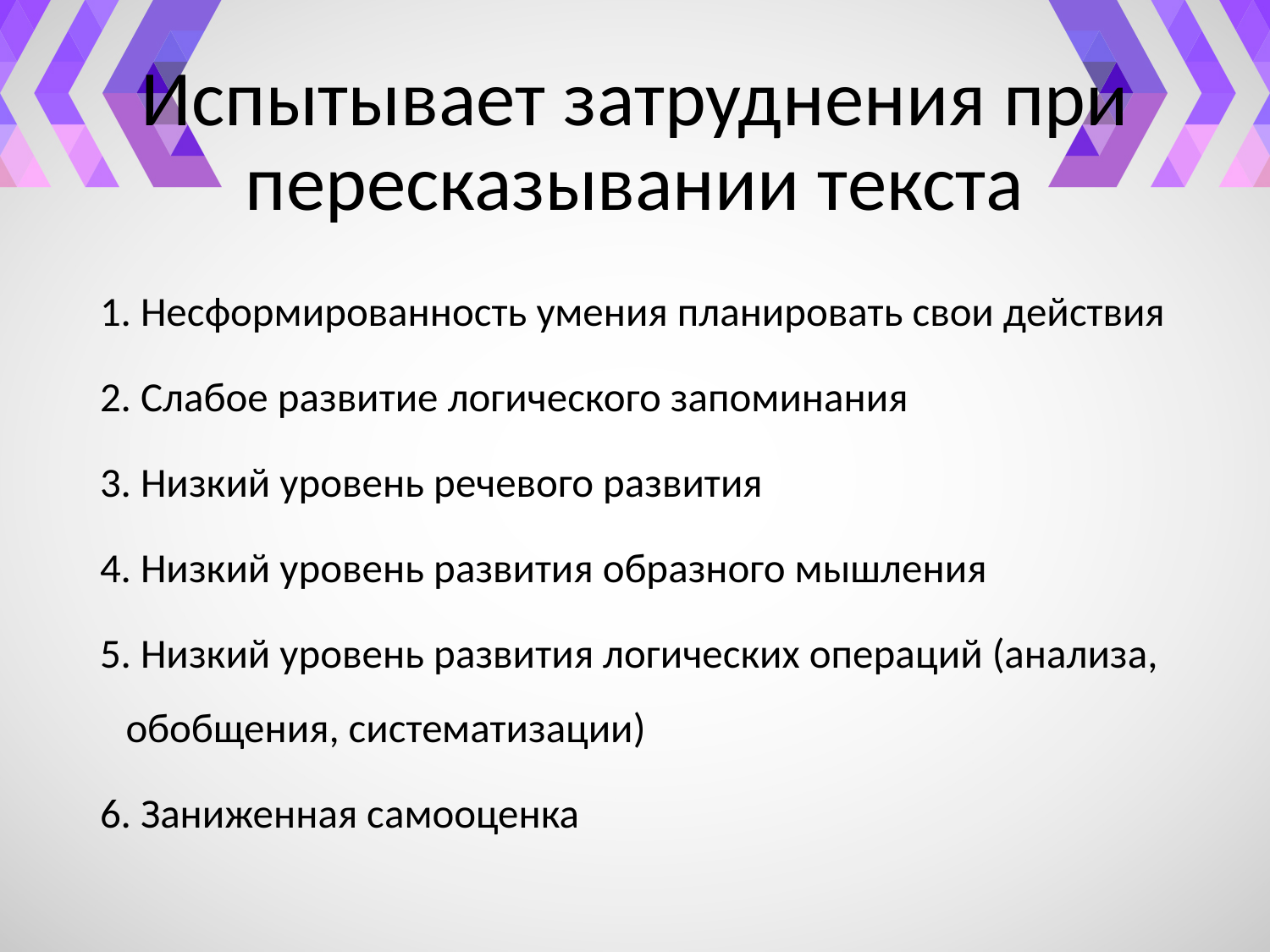

# Испытывает затруд­нения при пересказывании текста
1. Несформированность умения планировать свои действия
2. Слабое развитие логического запоминания
3. Низкий уровень речевого развития
4. Низкий уровень развития образного мышления
5. Низкий уровень разви­тия логических опера­ций (анализа, обобще­ния, систематизации)
6. Заниженная самооценка